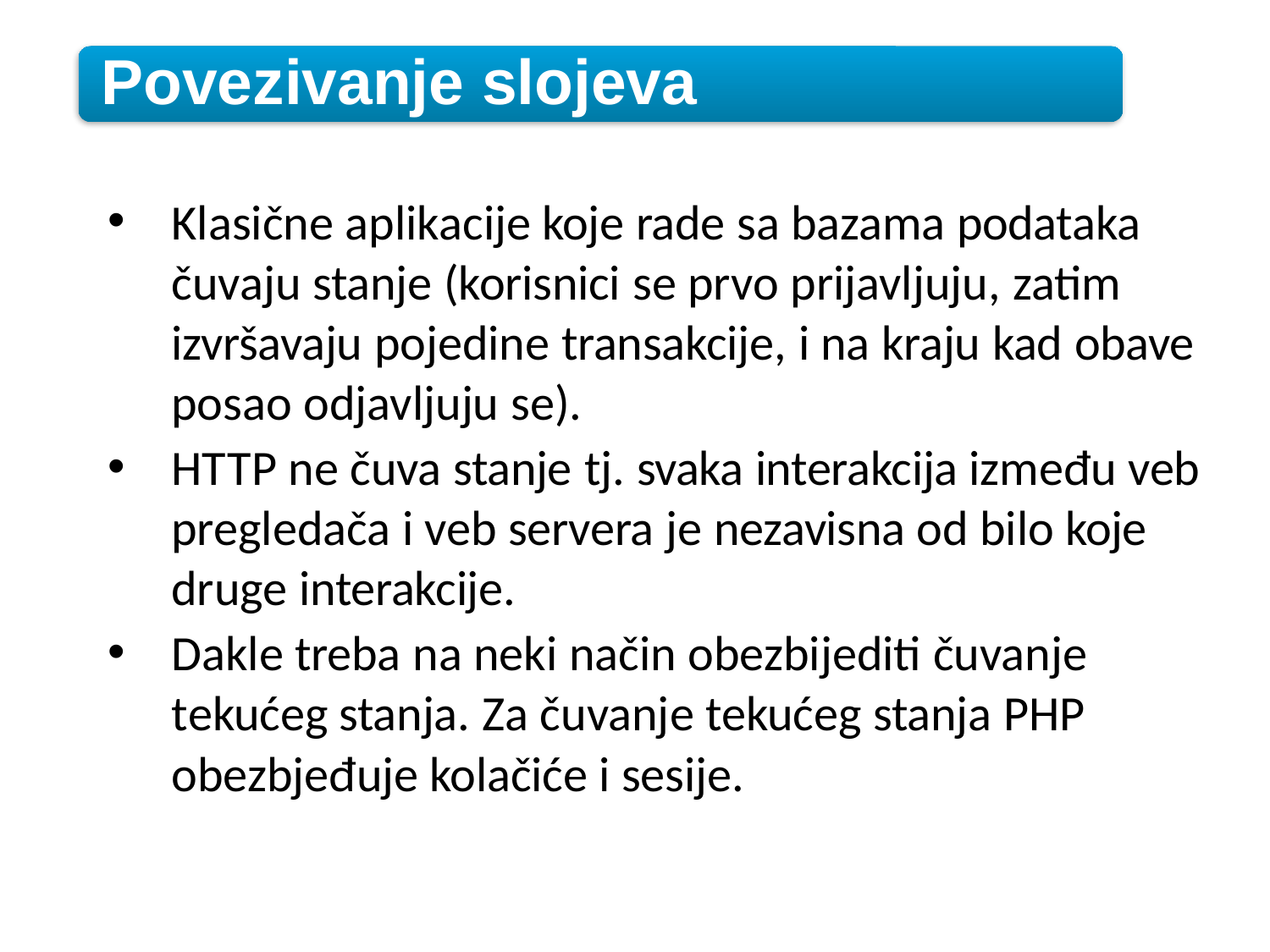

Povezivanje slojeva
Klasične aplikacije koje rade sa bazama podataka čuvaju stanje (korisnici se prvo prijavljuju, zatim izvršavaju pojedine transakcije, i na kraju kad obave posao odjavljuju se).
HTTP ne čuva stanje tj. svaka interakcija između veb pregledača i veb servera je nezavisna od bilo koje druge interakcije.
Dakle treba na neki način obezbijediti čuvanje  tekućeg stanja. Za čuvanje tekućeg stanja PHP obezbjeđuje kolačiće i sesije.